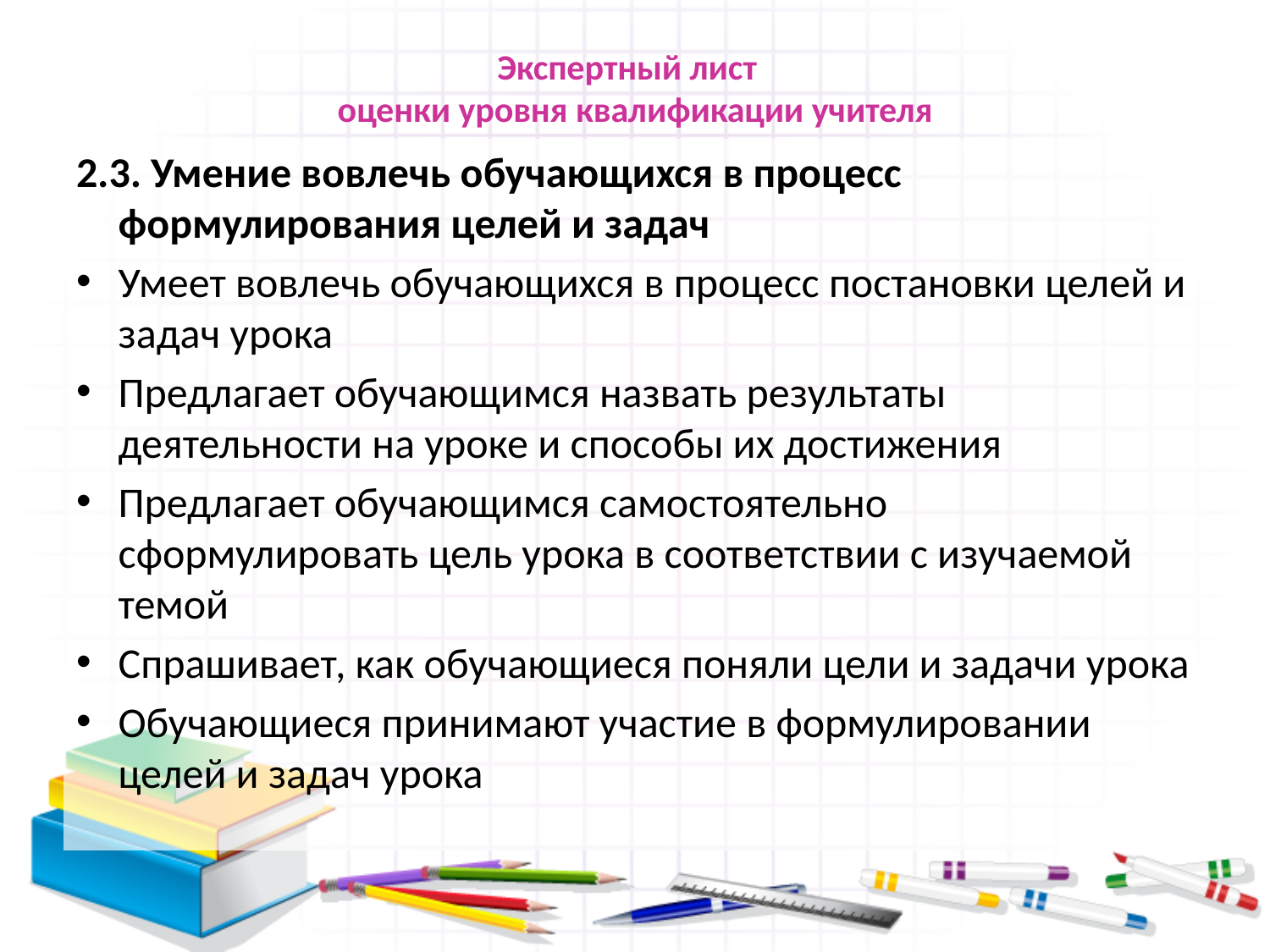

# Экспертный лист оценки уровня квалификации учителя
2.3. Умение вовлечь обучающихся в процесс формулирования целей и задач
Умеет вовлечь обучающихся в процесс постановки целей и задач урока
Предлагает обучающимся назвать результаты деятельности на уроке и способы их достижения
Предлагает обучающимся самостоятельно сформулировать цель урока в соответствии с изучаемой темой
Спрашивает, как обучающиеся поняли цели и задачи урока
Обучающиеся принимают участие в формулировании целей и задач урока